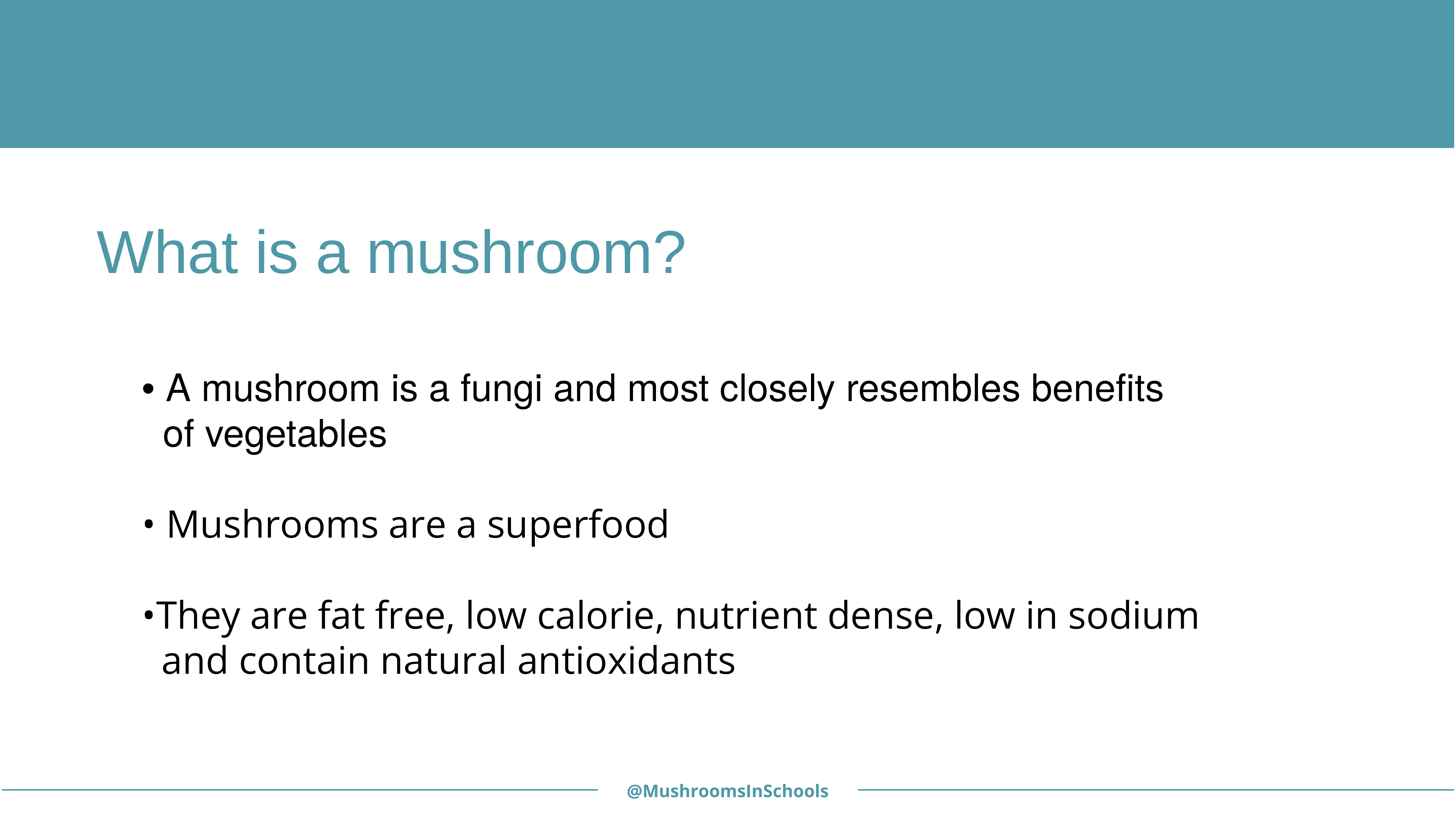

What is a mushroom?
• A mushroom is a fungi and most closely resembles benefits
  of vegetables

• Mushrooms are a superfood

•They are fat free, low calorie, nutrient dense, low in sodium
  and contain natural antioxidants
@MushroomsInSchools